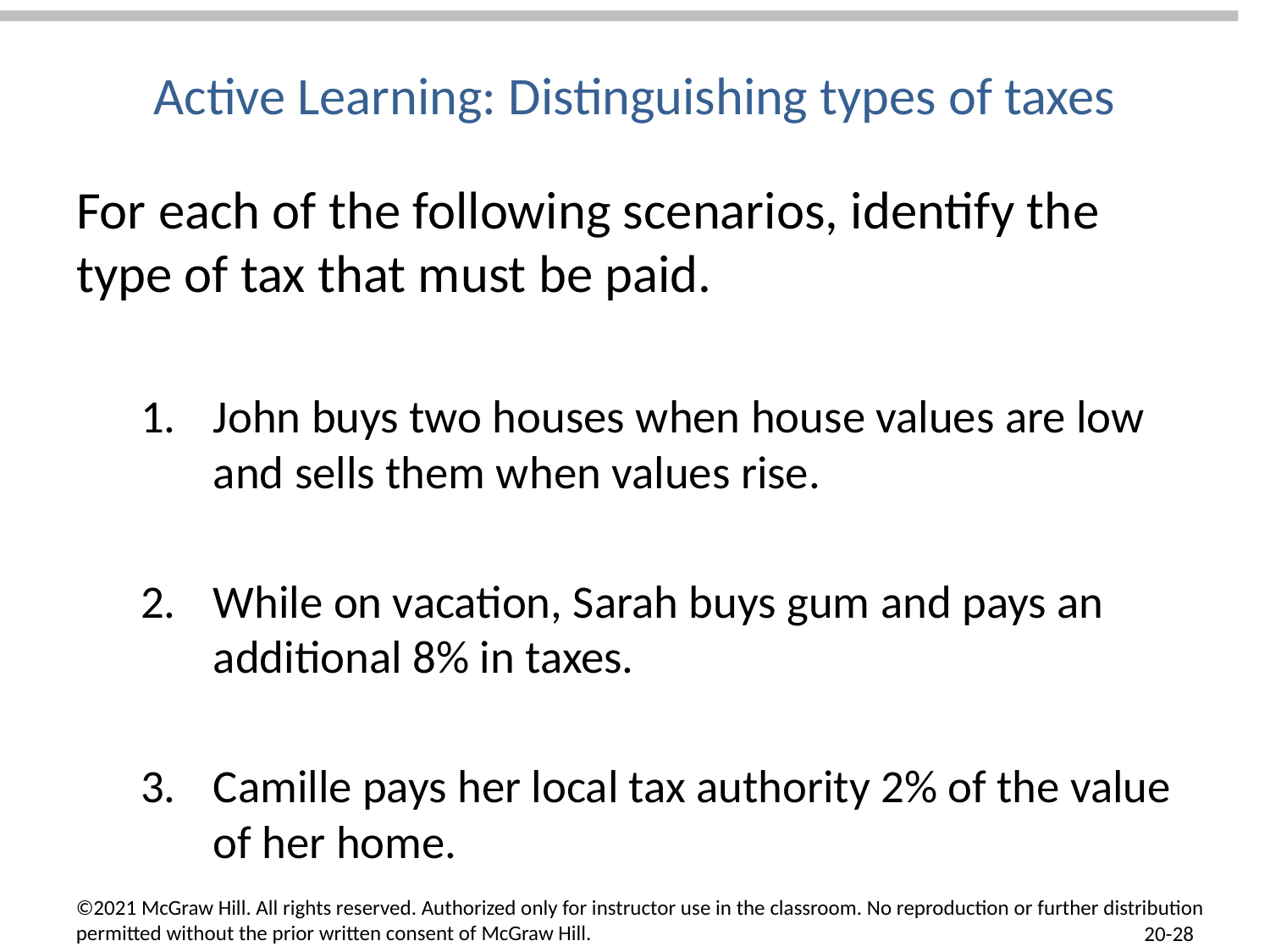

# Active Learning: Distinguishing types of taxes
For each of the following scenarios, identify the type of tax that must be paid.

John buys two houses when house values are low and sells them when values rise.

While on vacation, Sarah buys gum and pays an additional 8% in taxes.

Camille pays her local tax authority 2% of the value of her home.